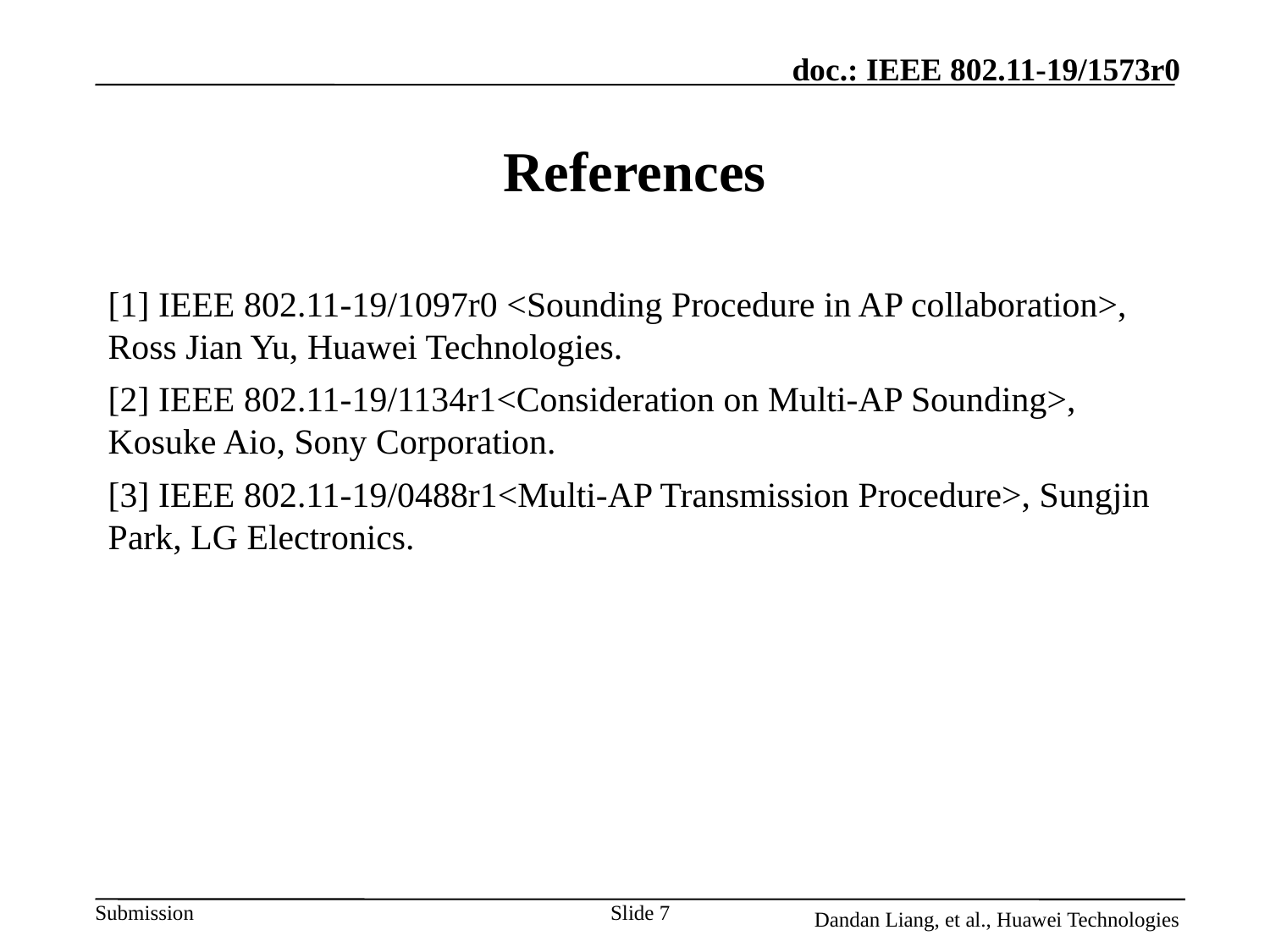

# References
[1] IEEE 802.11-19/1097r0 <Sounding Procedure in AP collaboration>, Ross Jian Yu, Huawei Technologies.
[2] IEEE 802.11-19/1134r1<Consideration on Multi-AP Sounding>, Kosuke Aio, Sony Corporation.
[3] IEEE 802.11-19/0488r1<Multi-AP Transmission Procedure>, Sungjin Park, LG Electronics.

Slide 7